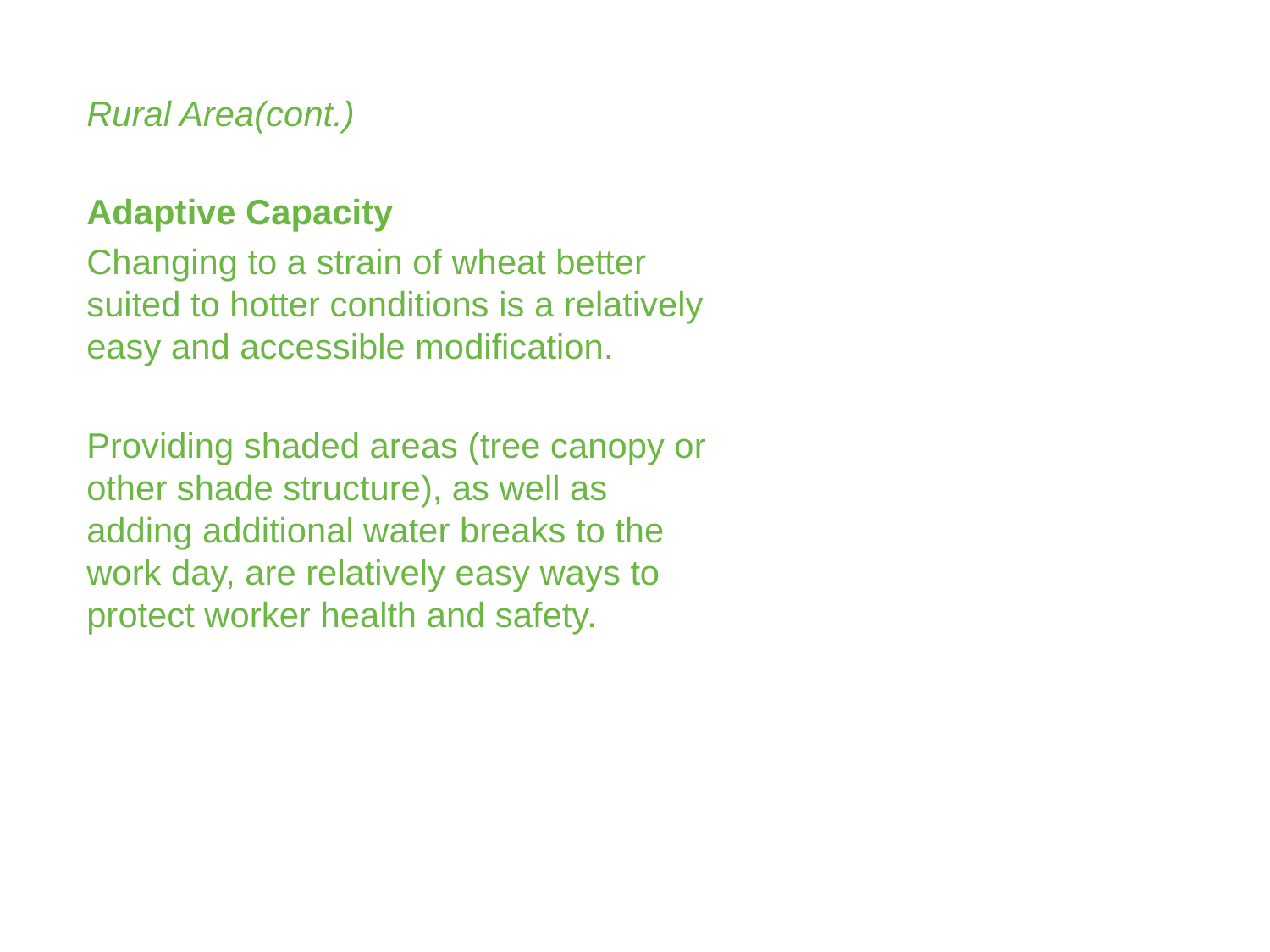

Rural Area(cont.)

Adaptive Capacity
Changing to a strain of wheat better suited to hotter conditions is a relatively easy and accessible modification.

Providing shaded areas (tree canopy or other shade structure), as well as adding additional water breaks to the work day, are relatively easy ways to protect worker health and safety.